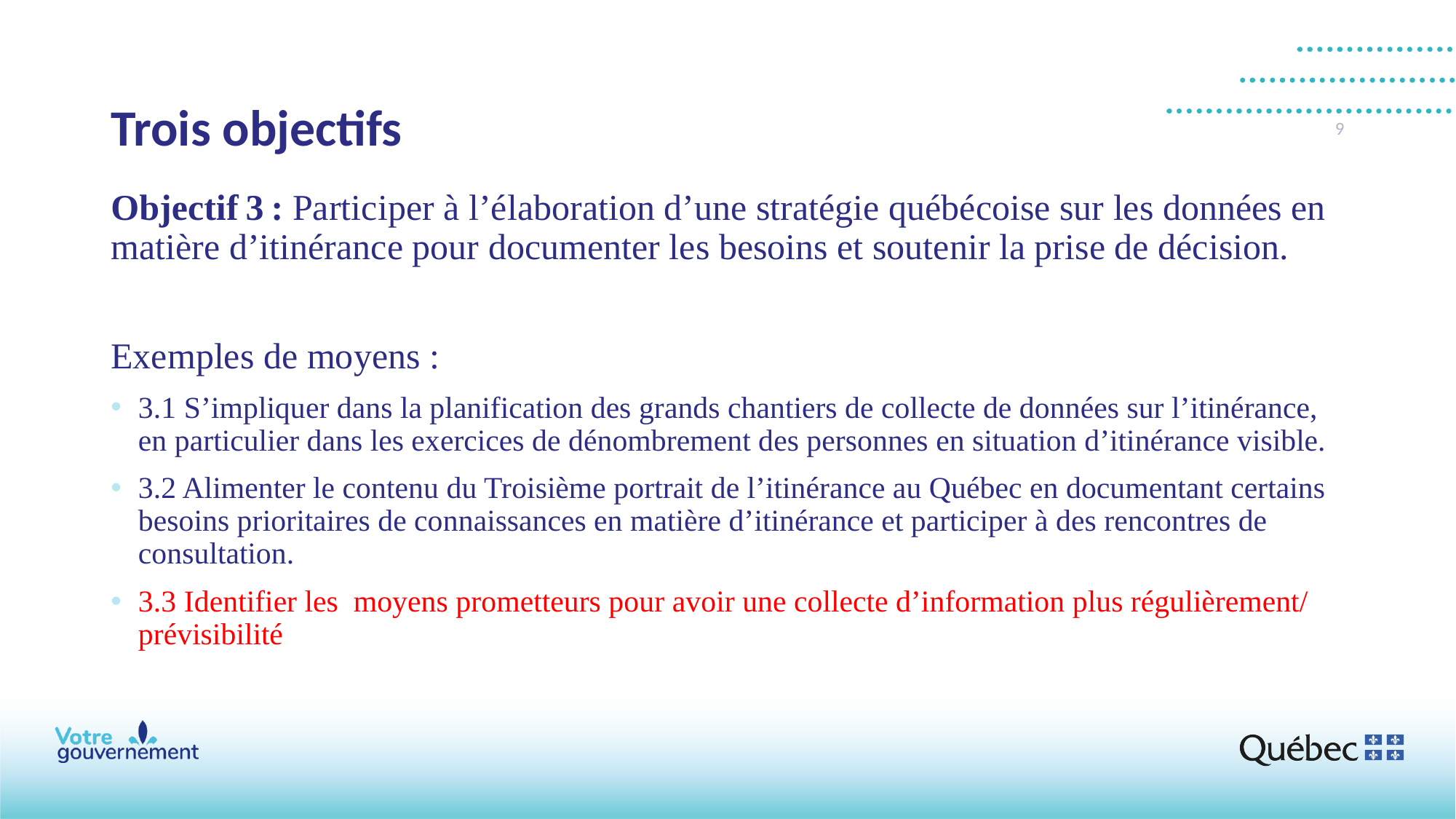

# Trois objectifs
9
Objectif 3 : Participer à l’élaboration d’une stratégie québécoise sur les données en matière d’itinérance pour documenter les besoins et soutenir la prise de décision.

Exemples de moyens :
3.1 S’impliquer dans la planification des grands chantiers de collecte de données sur l’itinérance, en particulier dans les exercices de dénombrement des personnes en situation d’itinérance visible.
3.2 Alimenter le contenu du Troisième portrait de l’itinérance au Québec en documentant certains besoins prioritaires de connaissances en matière d’itinérance et participer à des rencontres de consultation.
3.3 Identifier les  moyens prometteurs pour avoir une collecte d’information plus régulièrement/ prévisibilité